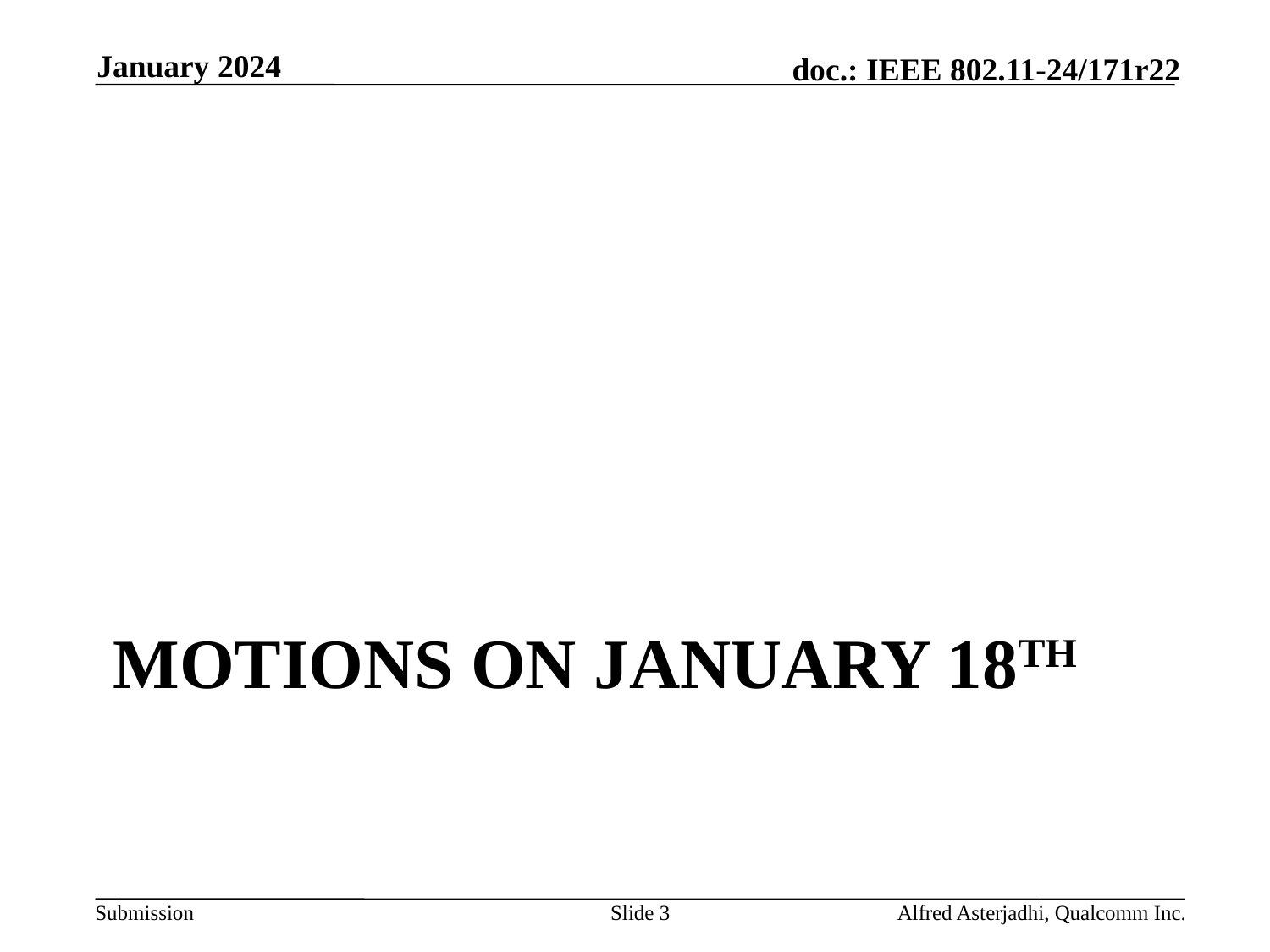

January 2024

# Motions on January 18th
Slide 3
Alfred Asterjadhi, Qualcomm Inc.